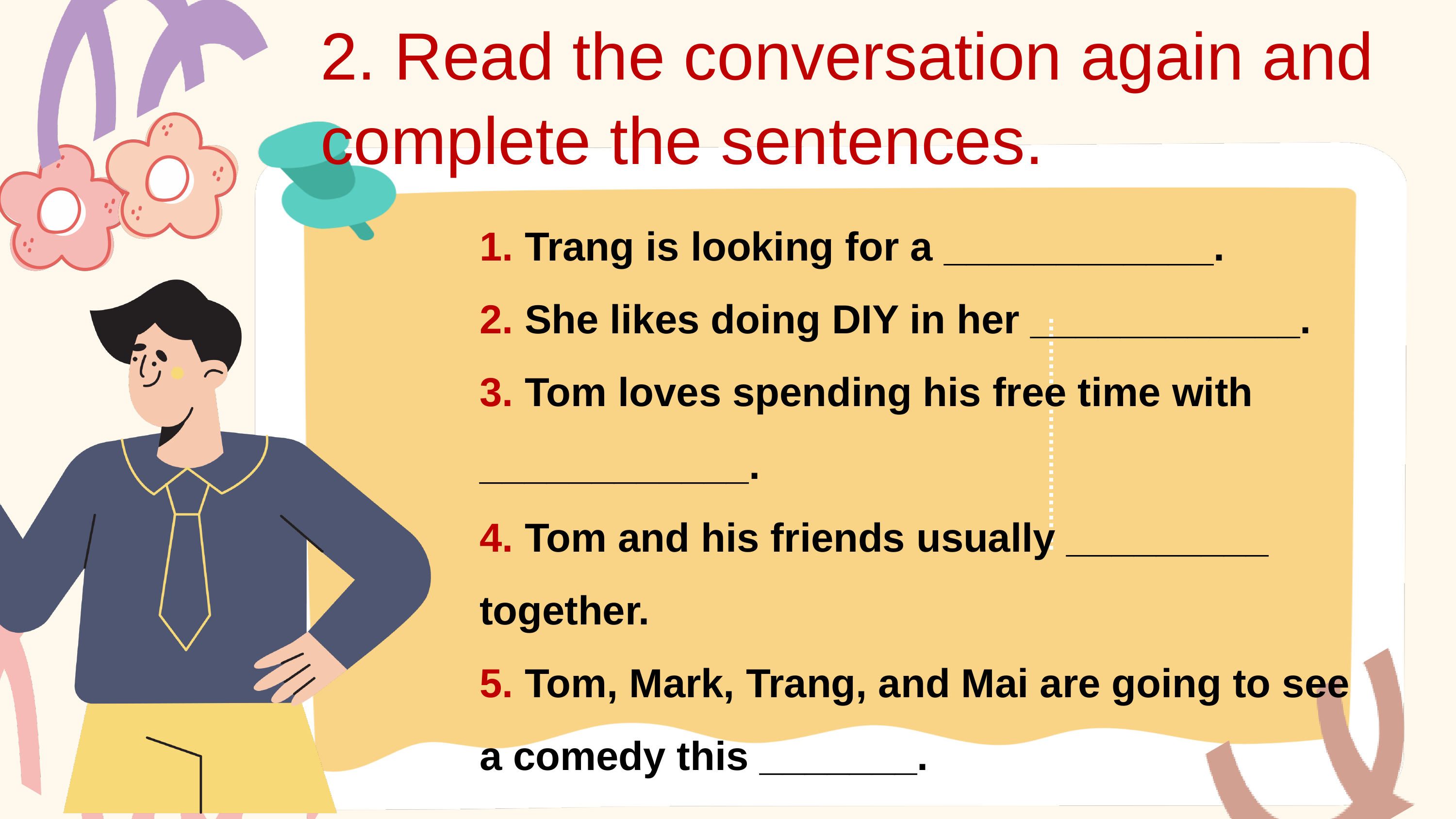

2. Read the conversation again and complete the sentences.

1. Trang is looking for a ____________.
2. She likes doing DIY in her ____________.
3. Tom loves spending his free time with ____________.
4. Tom and his friends usually _________ together.
5. Tom, Mark, Trang, and Mai are going to see a comedy this _______.